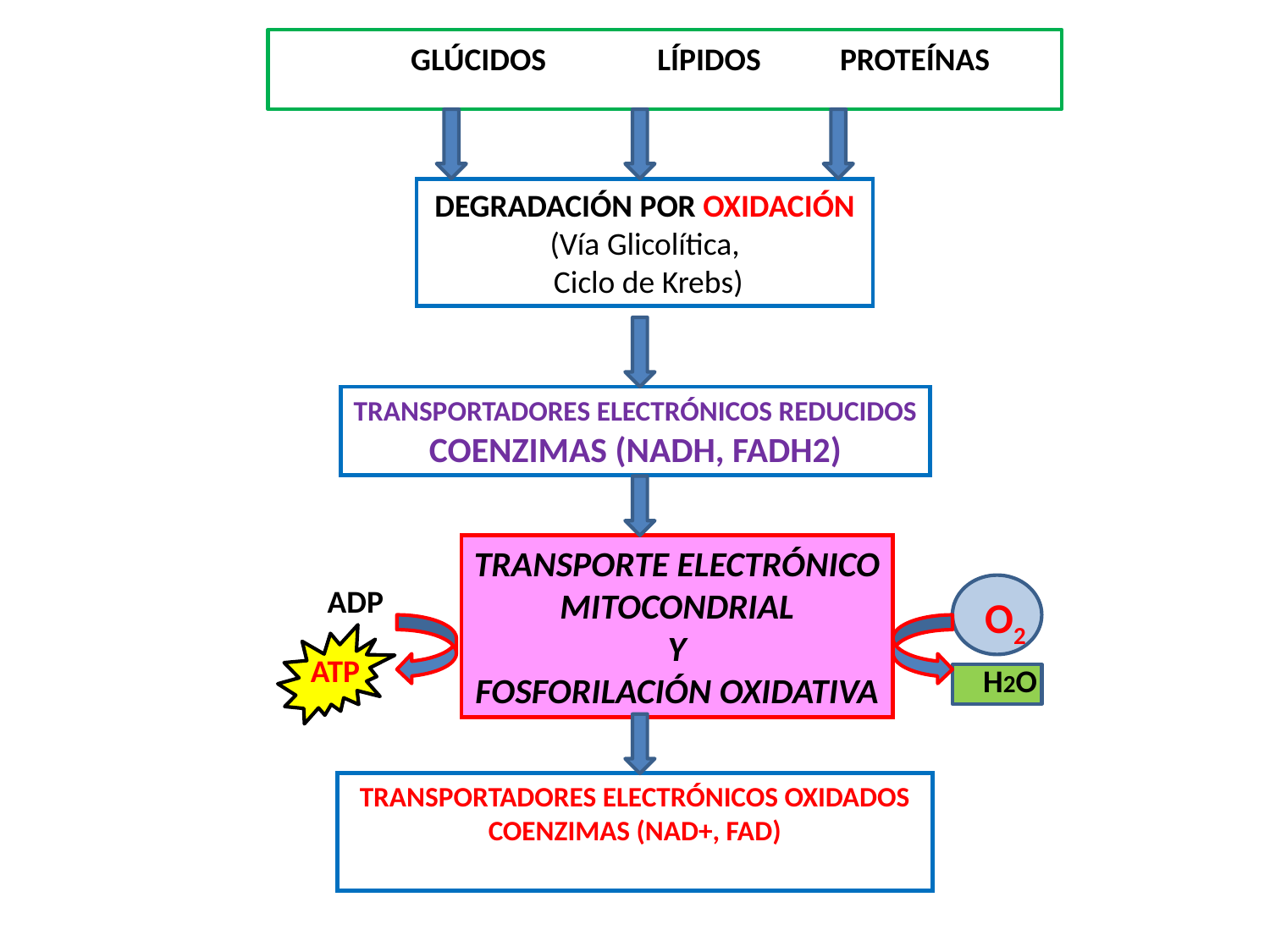

# GLÚCIDOS	         LÍPIDOS           PROTEÍNAS

DEGRADACIÓN POR OXIDACIÓN
(Vía Glicolítica,
 Ciclo de Krebs)

TRANSPORTADORES ELECTRÓNICOS REDUCIDOS
COENZIMAS (NADH, FADH2)

TRANSPORTE ELECTRÓNICO
MITOCONDRIAL
Y
FOSFORILACIÓN OXIDATIVA
ADP

O2

ATP
H2O

TRANSPORTADORES ELECTRÓNICOS OXIDADOS
COENZIMAS (NAD+, FAD)